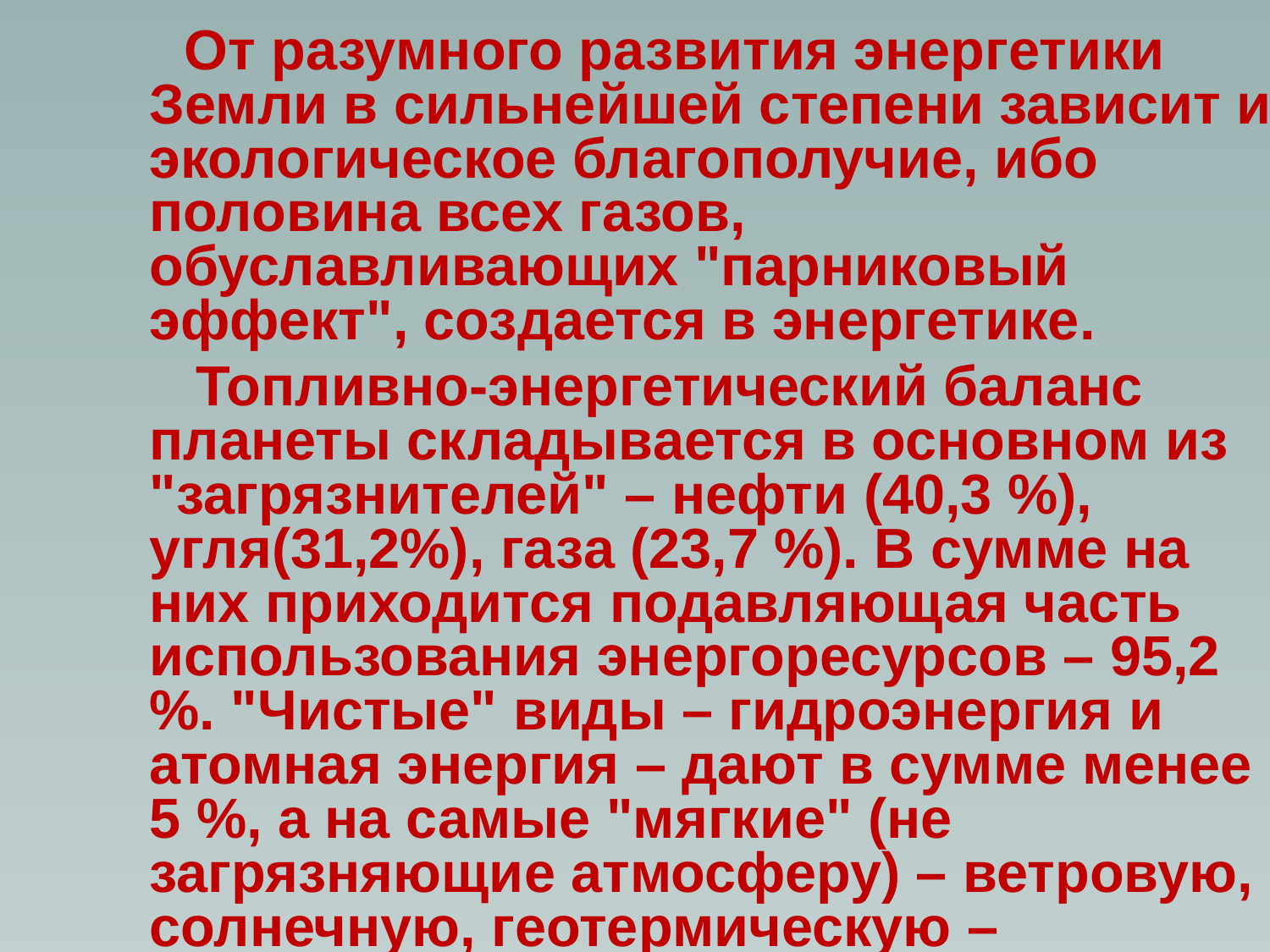

От разумного развития энергетики Земли в сильнейшей степени зависит и экологическое благополучие, ибо половина всех газов, обуславливающих "парниковый эффект", создается в энергетике.
      Топливно-энергетический баланс планеты складывается в основном из "загрязнителей" – нефти (40,3 %), угля(31,2%), газа (23,7 %). В сумме на них приходится подавляющая часть использования энергоресурсов – 95,2 %. "Чистые" виды – гидроэнергия и атомная энергия – дают в сумме менее 5 %, а на самые "мягкие" (не загрязняющие атмосферу) – ветровую, солнечную, геотермическую – приходятся доли процента.